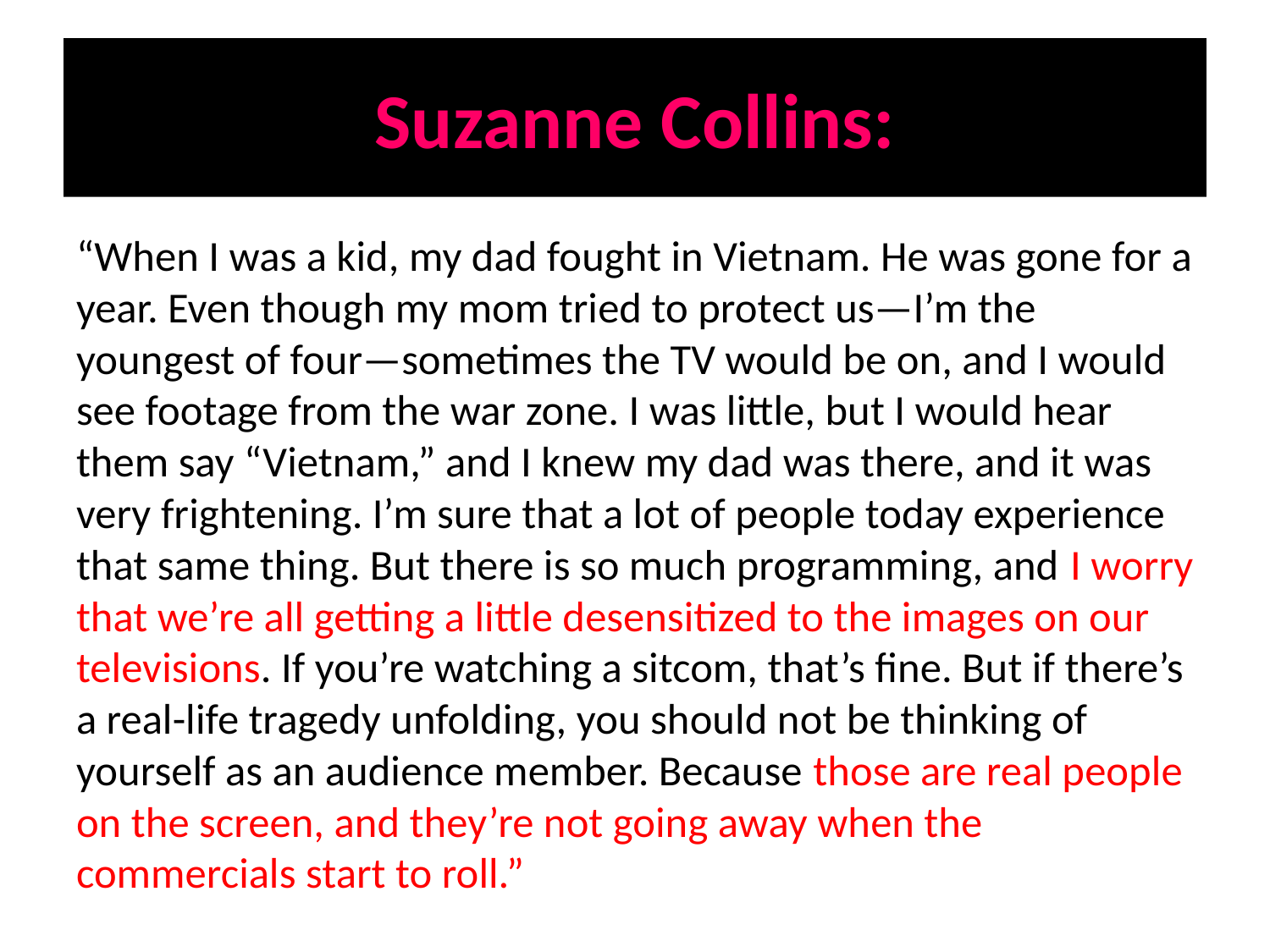

# Suzanne Collins:
“When I was a kid, my dad fought in Vietnam. He was gone for a year. Even though my mom tried to protect us—I’m the youngest of four—sometimes the TV would be on, and I would see footage from the war zone. I was little, but I would hear them say “Vietnam,” and I knew my dad was there, and it was very frightening. I’m sure that a lot of people today experience that same thing. But there is so much programming, and I worry that we’re all getting a little desensitized to the images on our televisions. If you’re watching a sitcom, that’s fine. But if there’s a real-life tragedy unfolding, you should not be thinking of yourself as an audience member. Because those are real people on the screen, and they’re not going away when the commercials start to roll.”